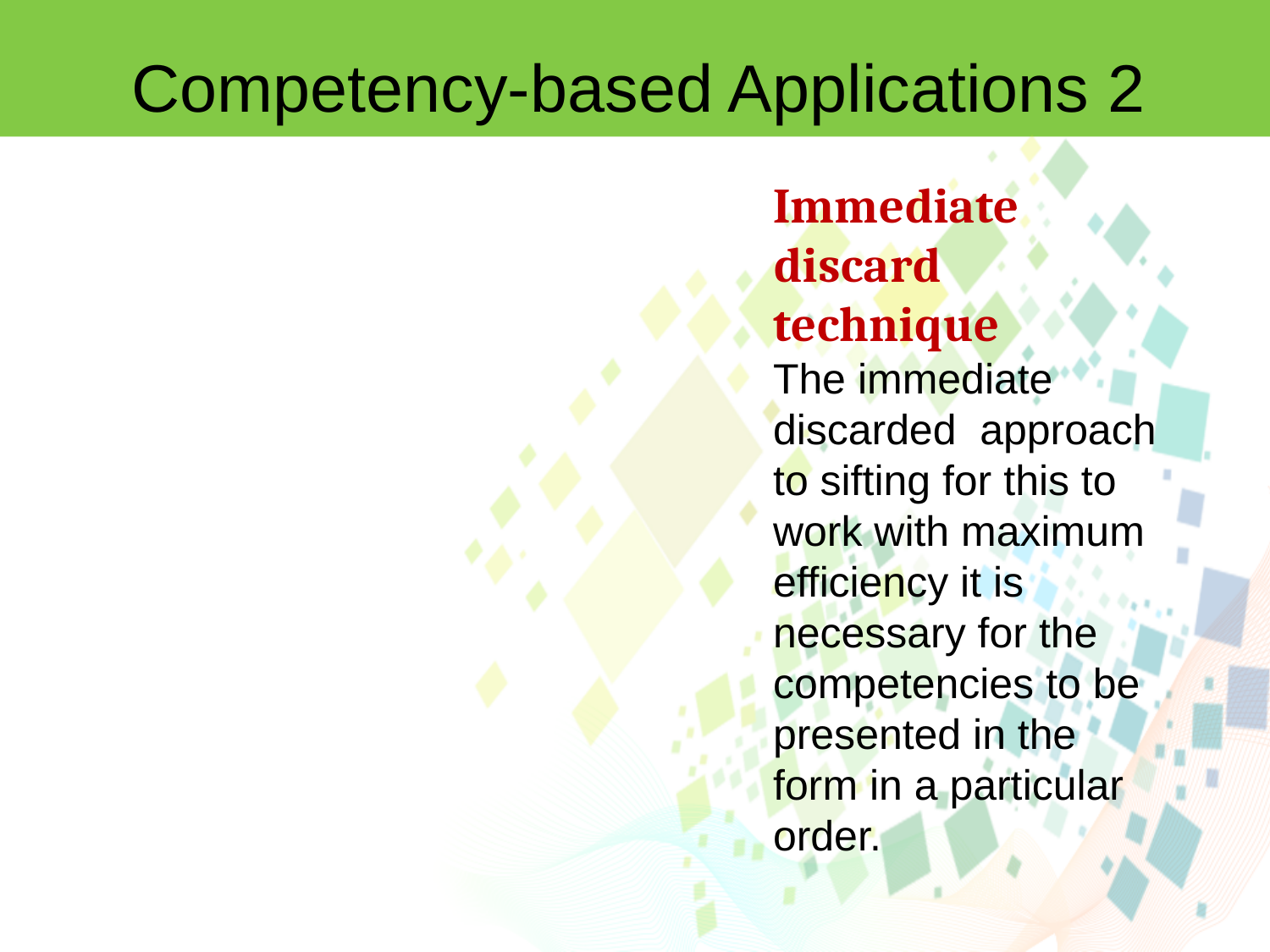

Competency-based Applications 2
Immediate discard technique
The immediate discarded  approach to sifting for this to work with maximum efficiency it is necessary for the competencies to be presented in the form in a particular order.